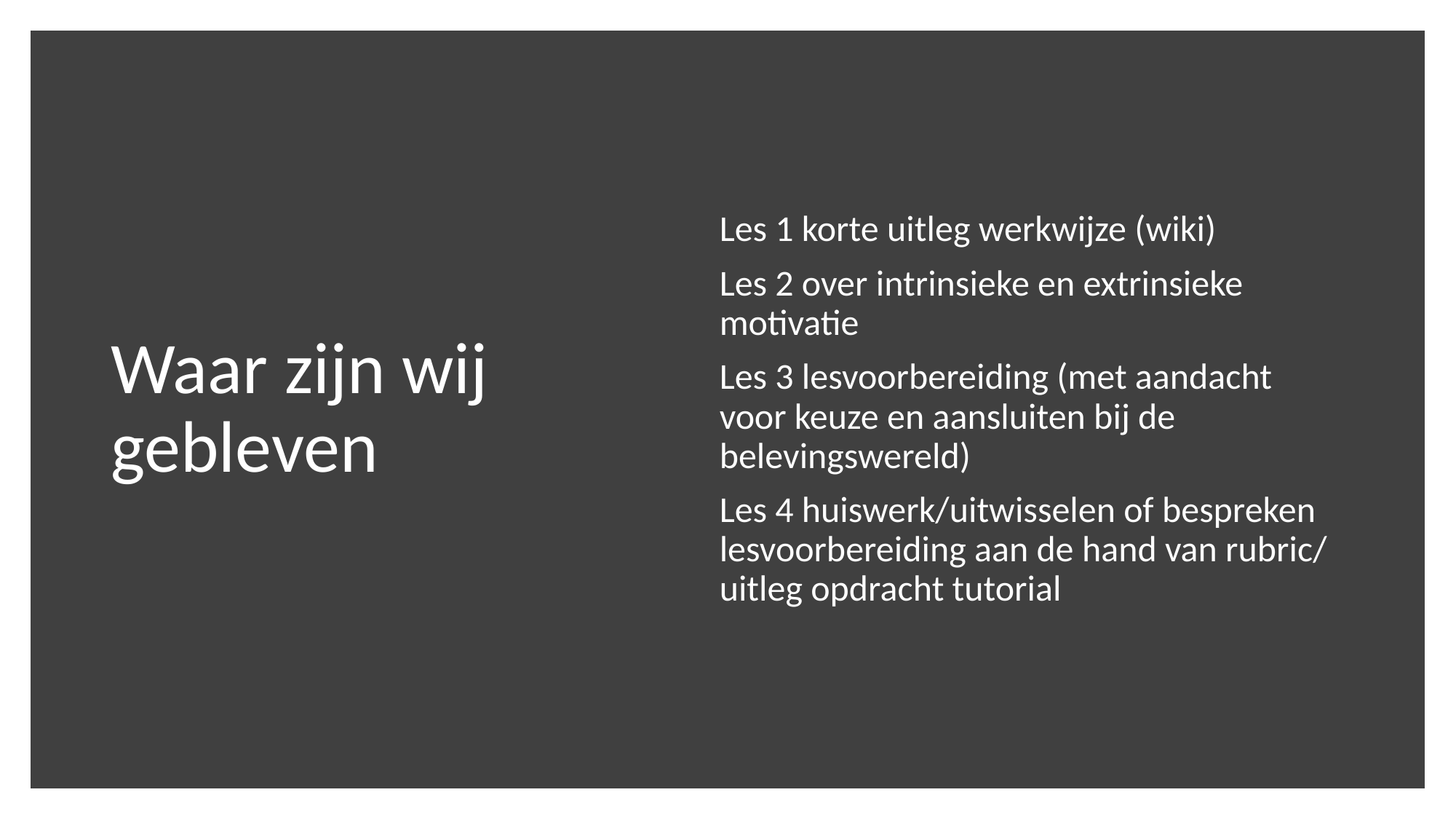

# Waar zijn wij gebleven
Les 1 korte uitleg werkwijze (wiki)
Les 2 over intrinsieke en extrinsieke motivatie
Les 3 lesvoorbereiding (met aandacht voor keuze en aansluiten bij de belevingswereld)
Les 4 huiswerk/uitwisselen of bespreken lesvoorbereiding aan de hand van rubric/ uitleg opdracht tutorial